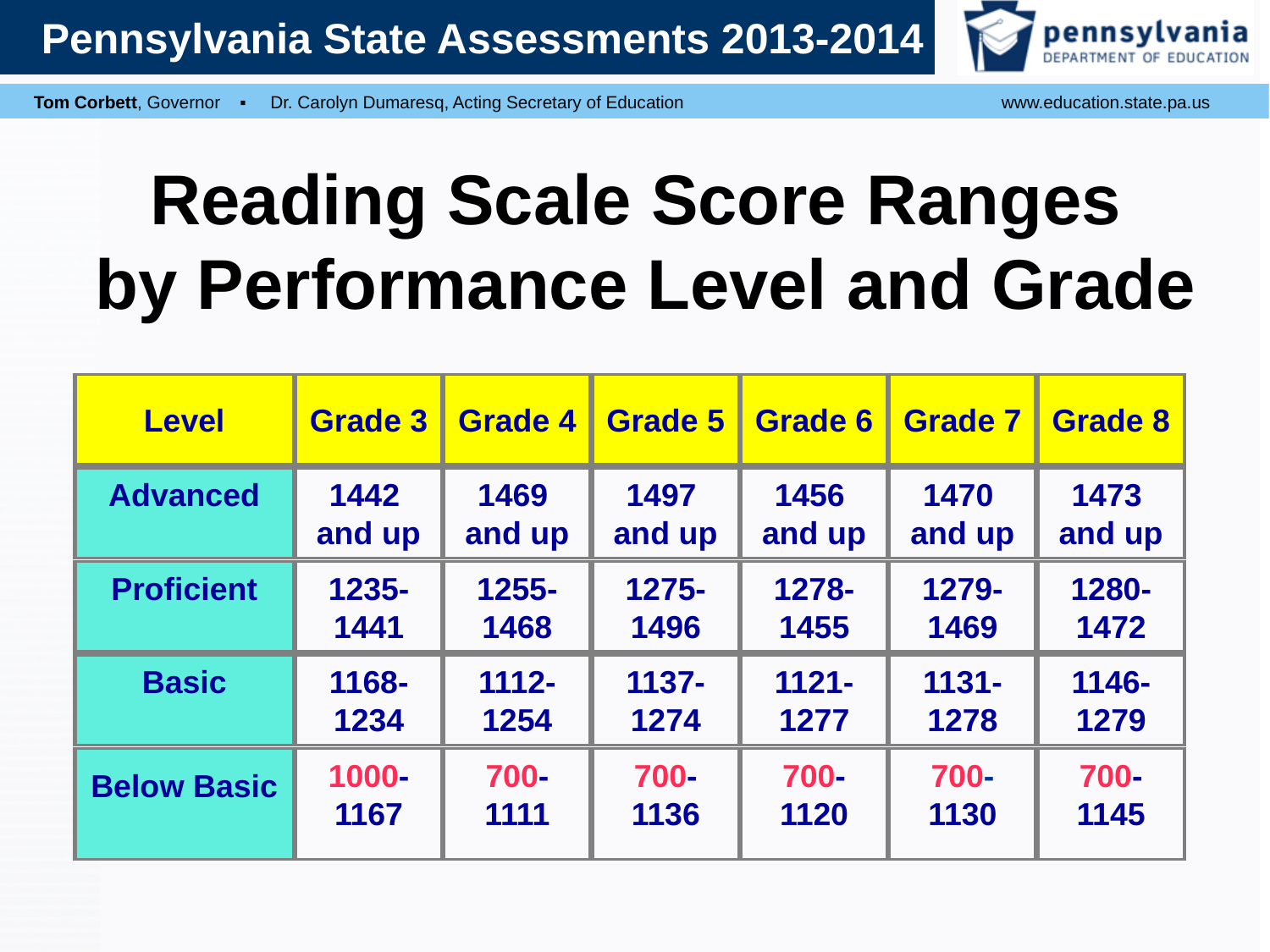

Reading Scale Score Ranges
by Performance Level and Grade

Level

Grade 3

Grade 4

Grade 5

Grade 6

Grade 7

Grade 8

Advanced

1442
and up

1469
and up

1497
and up

1456
and up

1470
and up

1473
and up

Proficient

1235-
1441

1255-
1468

1275-
1496

1278-
1455

1279-
1469

1280-
1472

Basic

1168-
1234

1112-
1254

1137-
1274

1121-
1277

1131-
1278

1146-
1279

Below Basic

1000-1167

700-1111

700-
1136

700-
1120

700-
1130

700-
1145